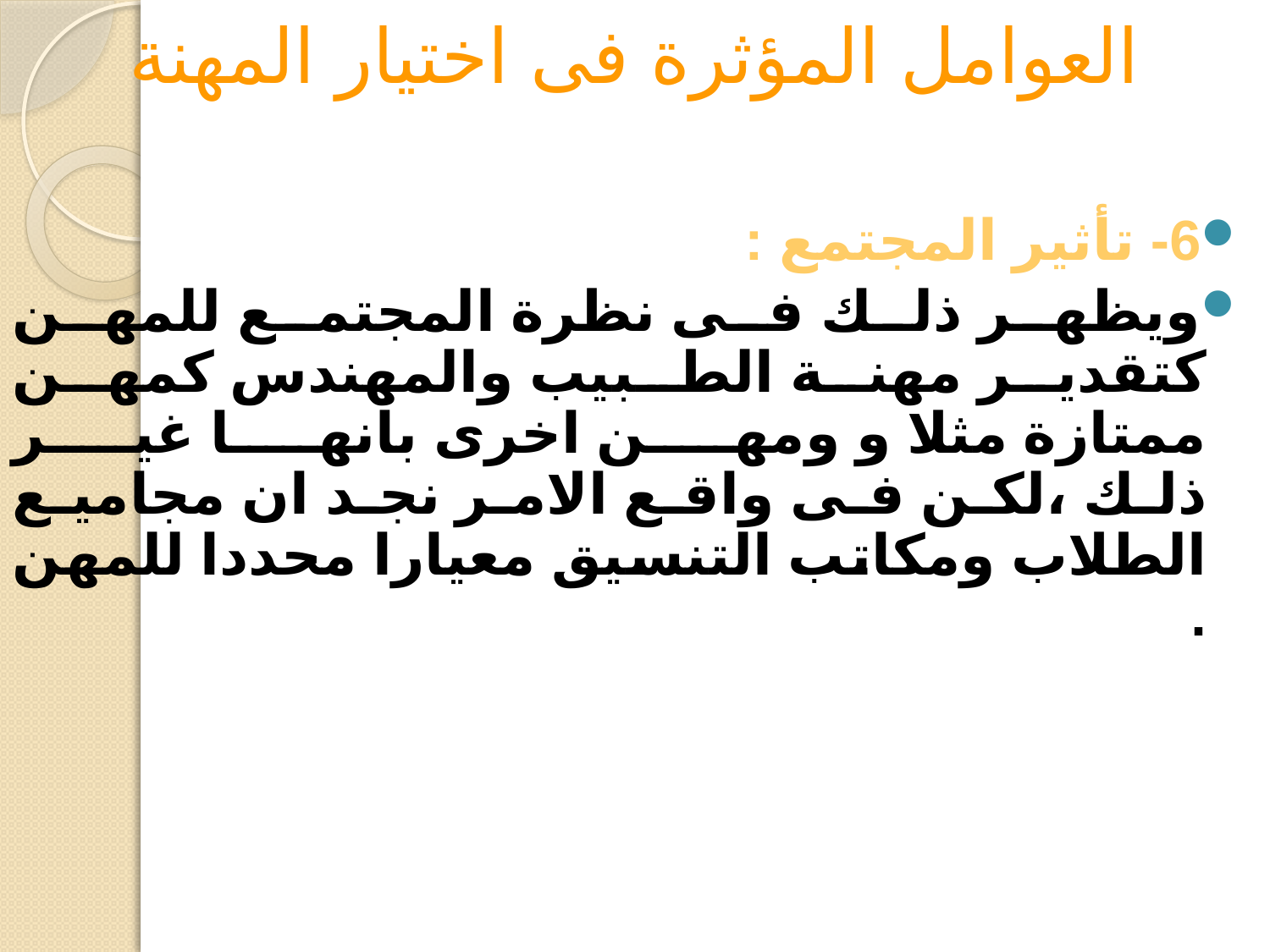

# العوامل المؤثرة فى اختيار المهنة

6- تأثير المجتمع :
ويظهر ذلك فى نظرة المجتمع للمهن كتقدير مهنة الطبيب والمهندس كمهن ممتازة مثلا و ومهن اخرى بانها غير ذلك ،لكن فى واقع الامر نجد ان مجاميع الطلاب ومكاتب التنسيق معيارا محددا للمهن .